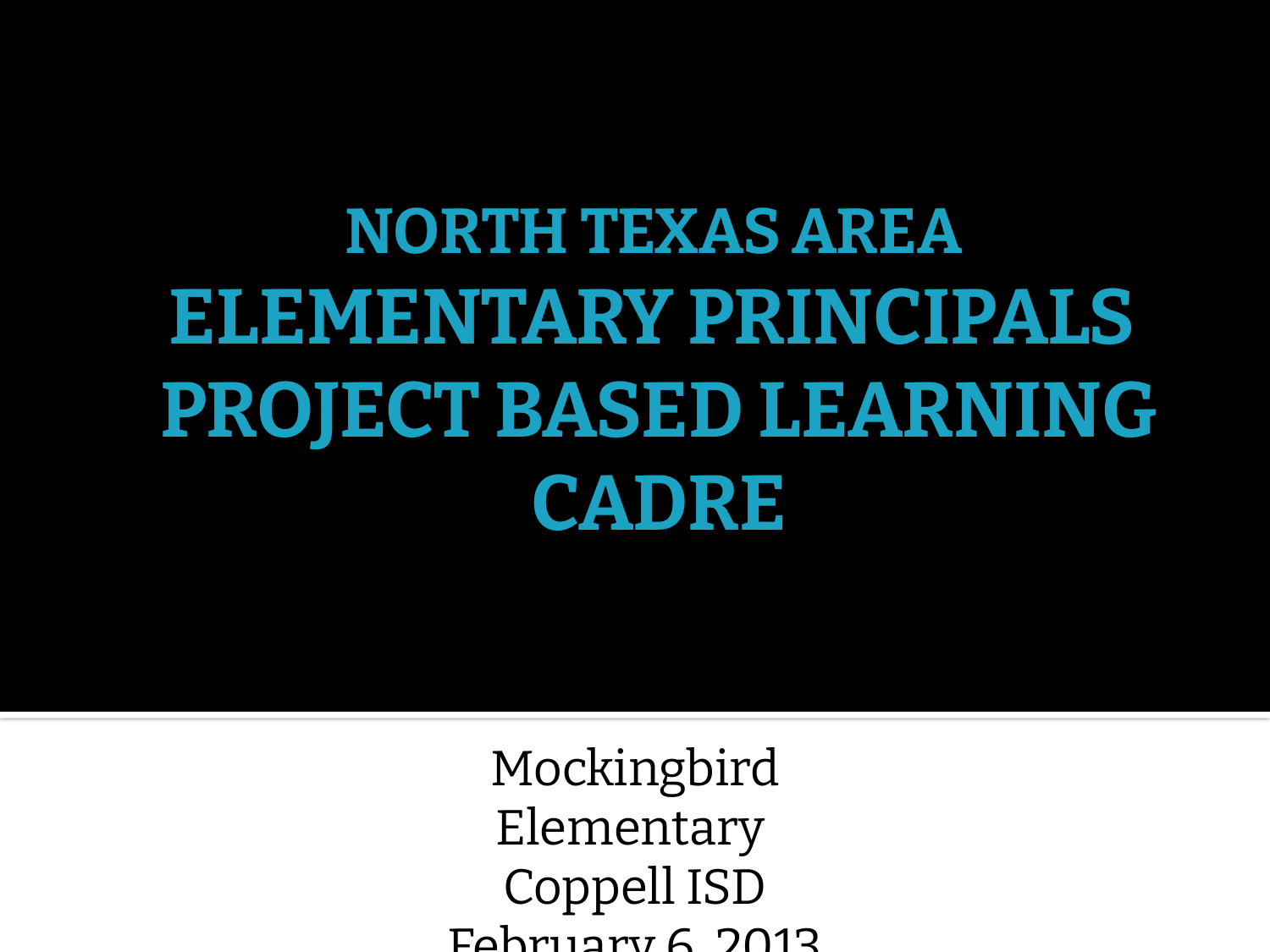

# NORTH TEXAS AREA ELEMENTARY PRINCIPALS PROJECT BASED LEARNING CADRE
Mockingbird Elementary
Coppell ISD
February 6, 2013